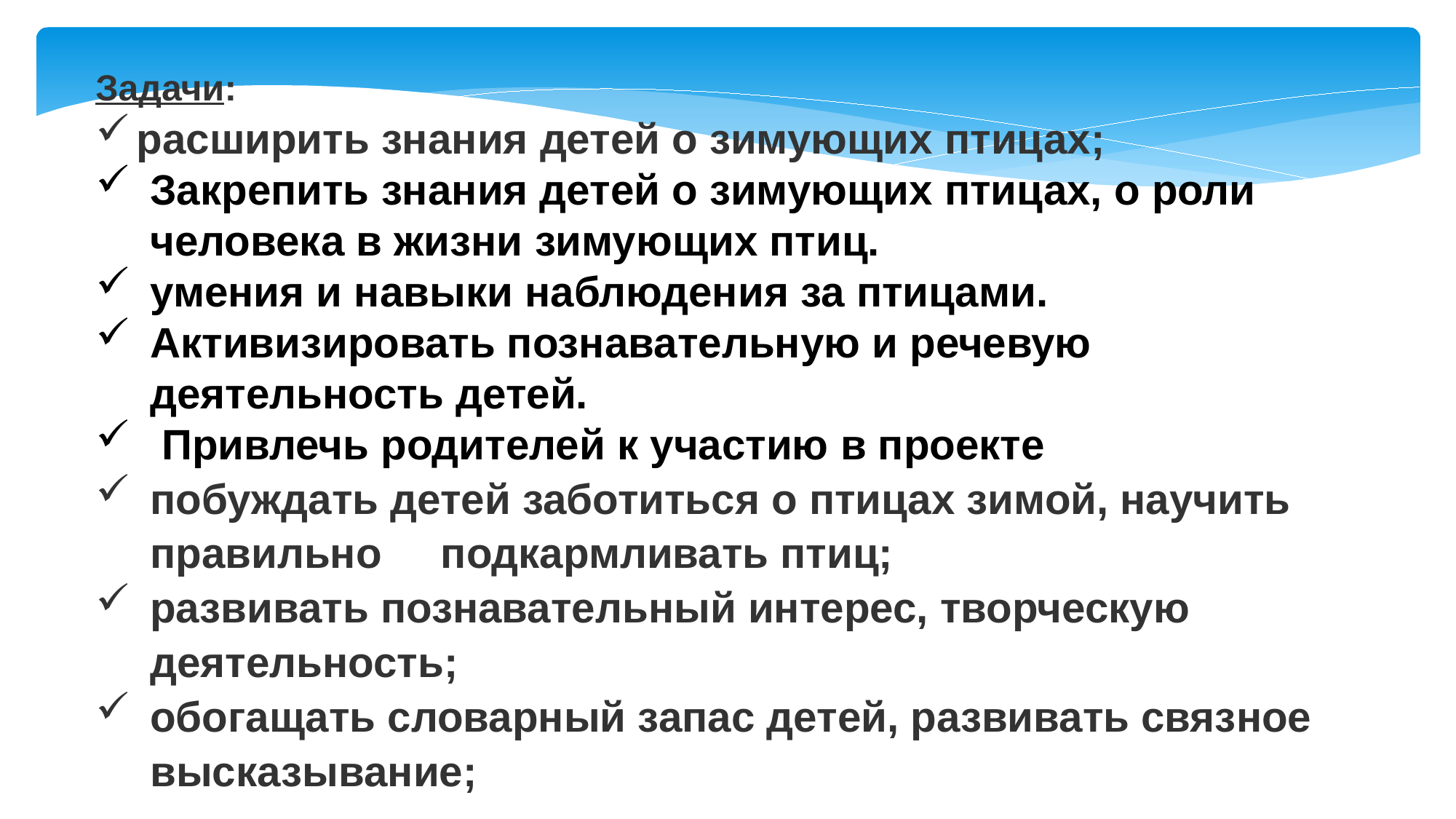

Задачи:
расширить знания детей о зимующих птицах;
Закрепить знания детей о зимующих птицах, о роли человека в жизни зимующих птиц.
умения и навыки наблюдения за птицами.
Активизировать познавательную и речевую деятельность детей.
 Привлечь родителей к участию в проекте
побуждать детей заботиться о птицах зимой, научить правильно     подкармливать птиц;
развивать познавательный интерес, творческую деятельность;
обогащать словарный запас детей, развивать связное высказывание;